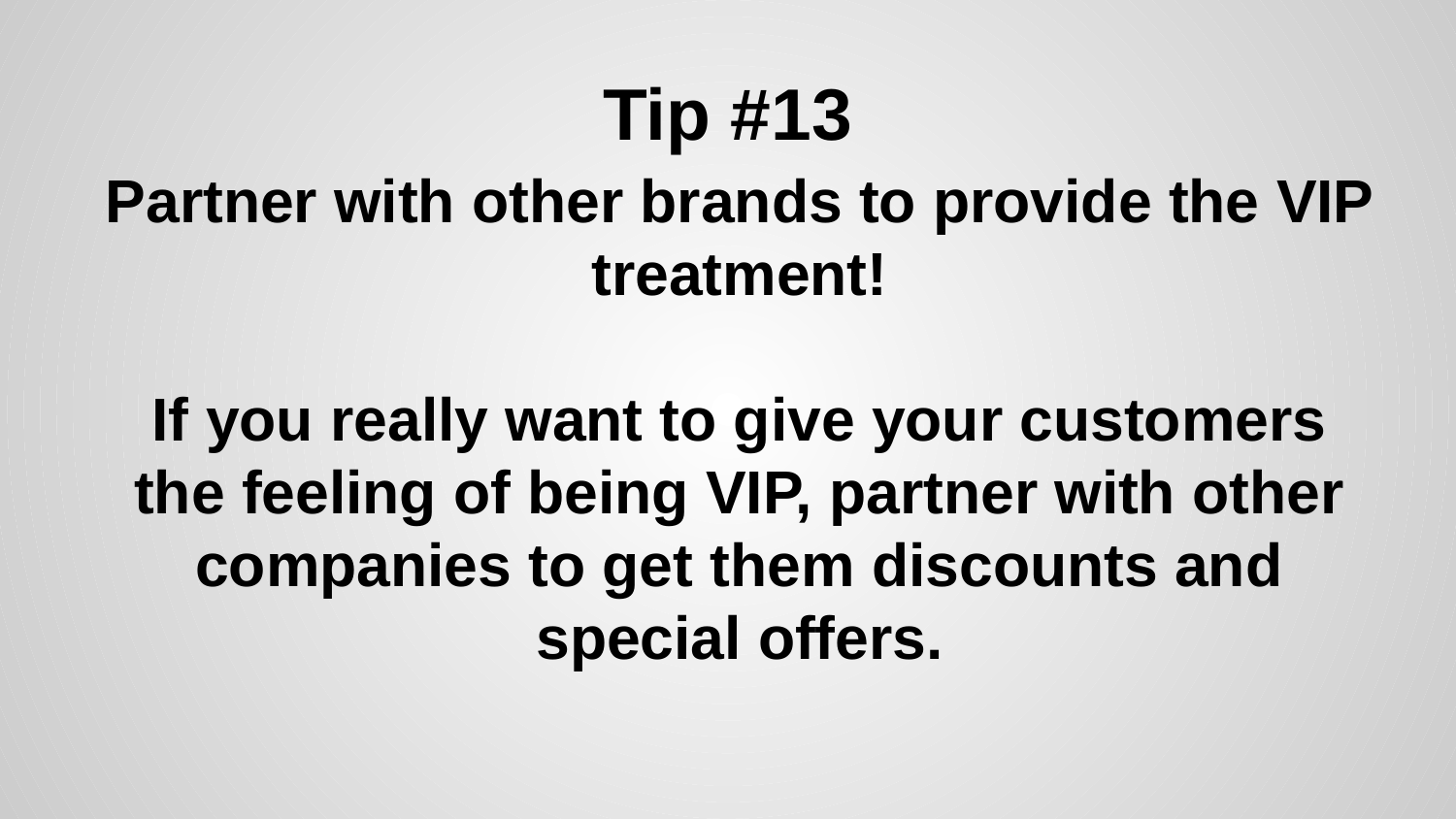

# Tip #13

Partner with other brands to provide the VIP treatment!

If you really want to give your customers the feeling of being VIP, partner with other companies to get them discounts and special offers.